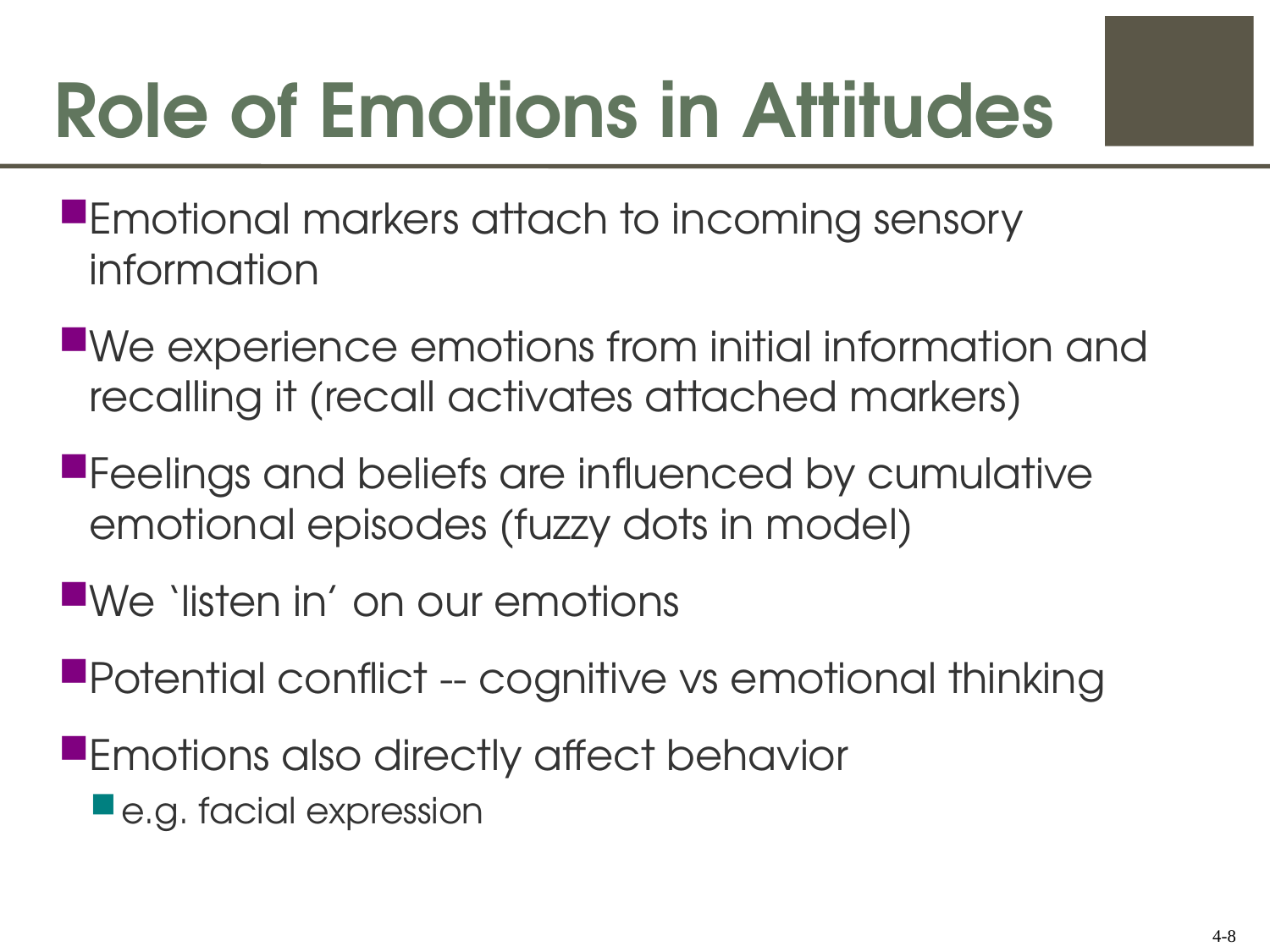

# Role of Emotions in Attitudes
Emotional markers attach to incoming sensory information
We experience emotions from initial information and recalling it (recall activates attached markers)
Feelings and beliefs are influenced by cumulative emotional episodes (fuzzy dots in model)
We ‘listen in’ on our emotions
Potential conflict -- cognitive vs emotional thinking
Emotions also directly affect behavior
e.g. facial expression